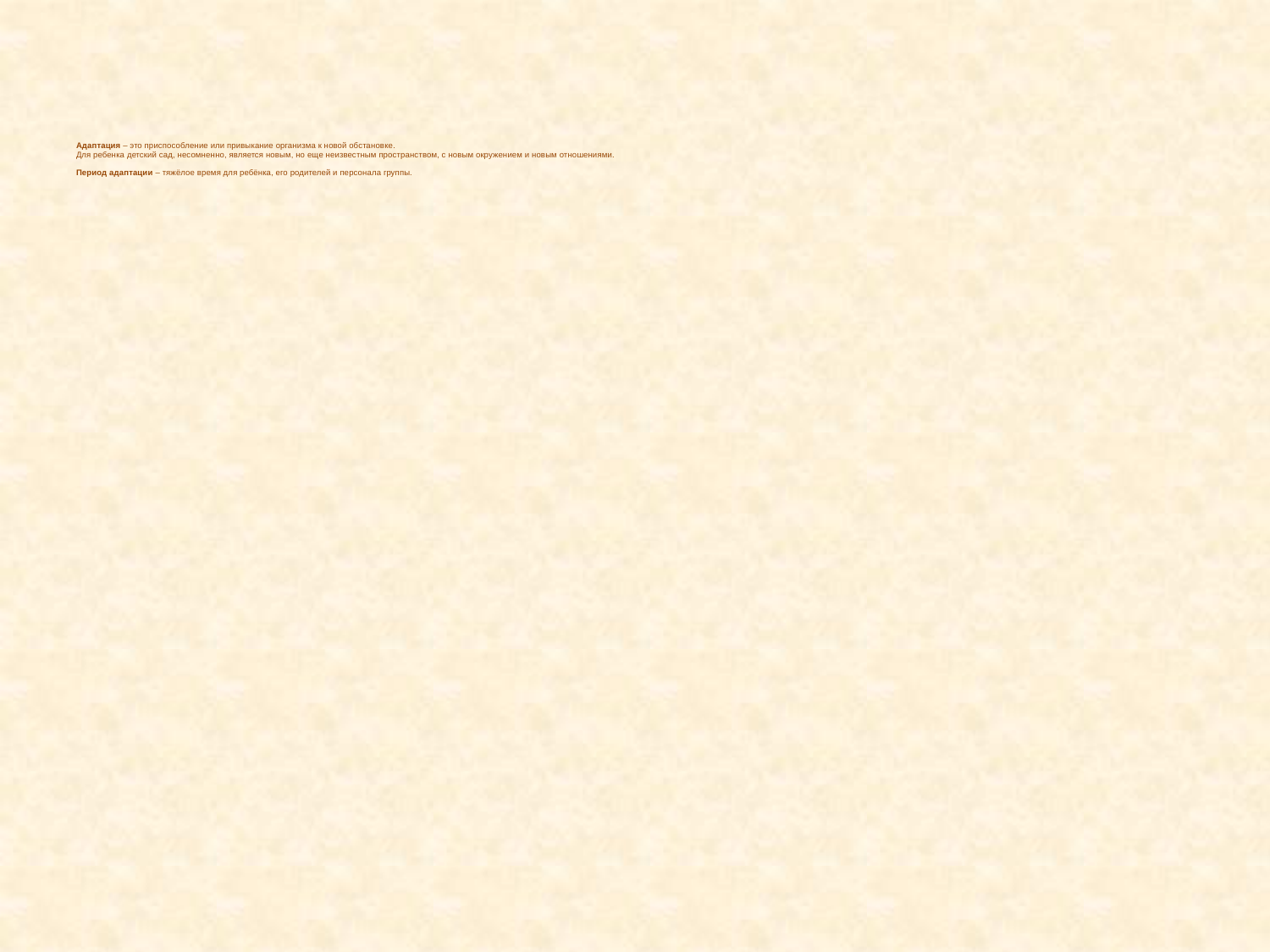

# Адаптация – это приспособление или привыкание организма к новой обстановке. Для ребенка детский сад, несомненно, является новым, но еще неизвестным пространством, с новым окружением и новым отношениями. Период адаптации – тяжёлое время для ребёнка, его родителей и персонала группы.